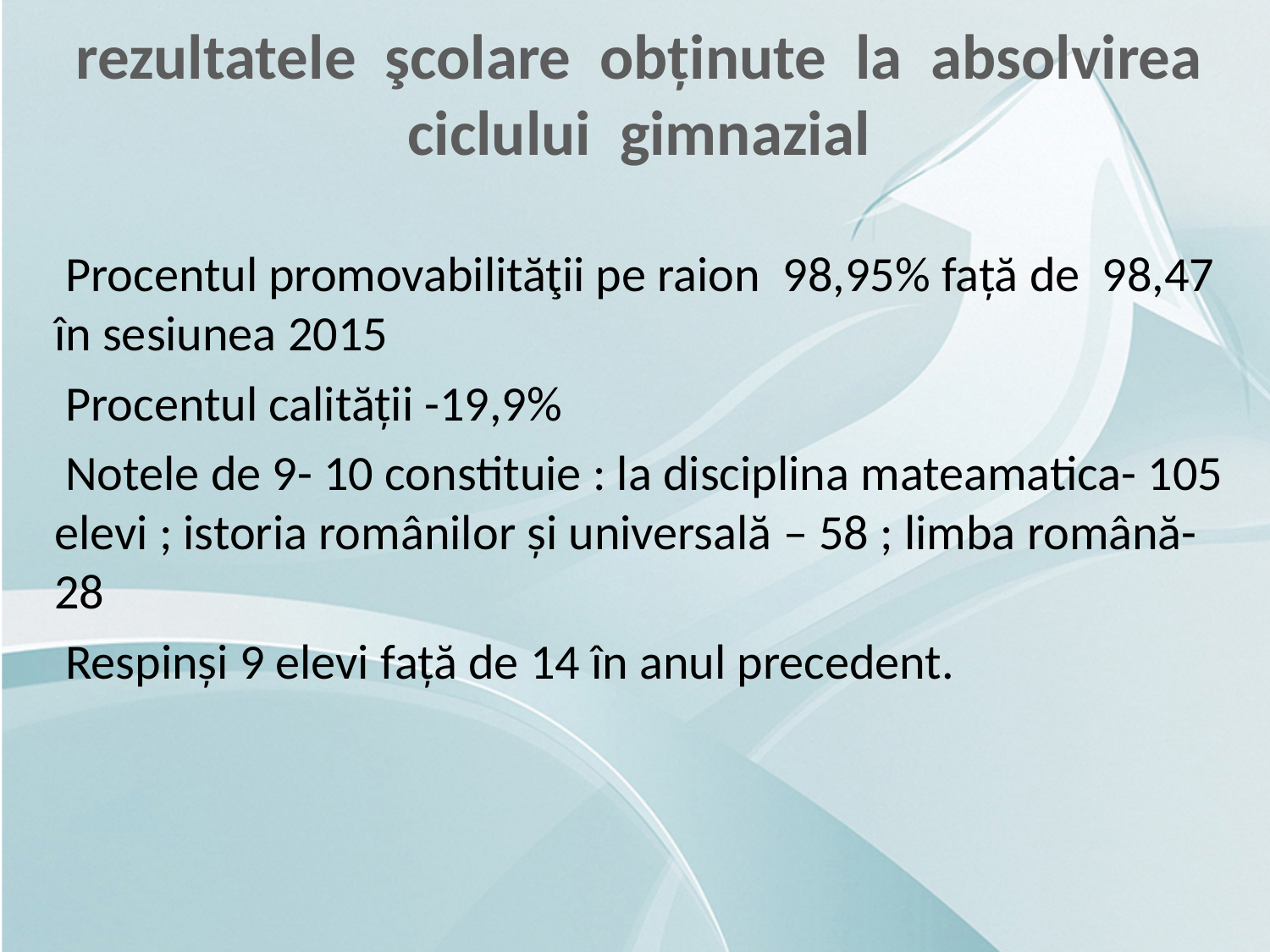

rezultatele  şcolare  obținute  la  absolvirea  ciclului  gimnazial
 Procentul promovabilităţii pe raion  98,95% față de  98,47 în sesiunea 2015
 Procentul calității -19,9%
 Notele de 9- 10 constituie : la disciplina mateamatica- 105 elevi ; istoria românilor și universală – 58 ; limba română-28
 Respinși 9 elevi față de 14 în anul precedent.